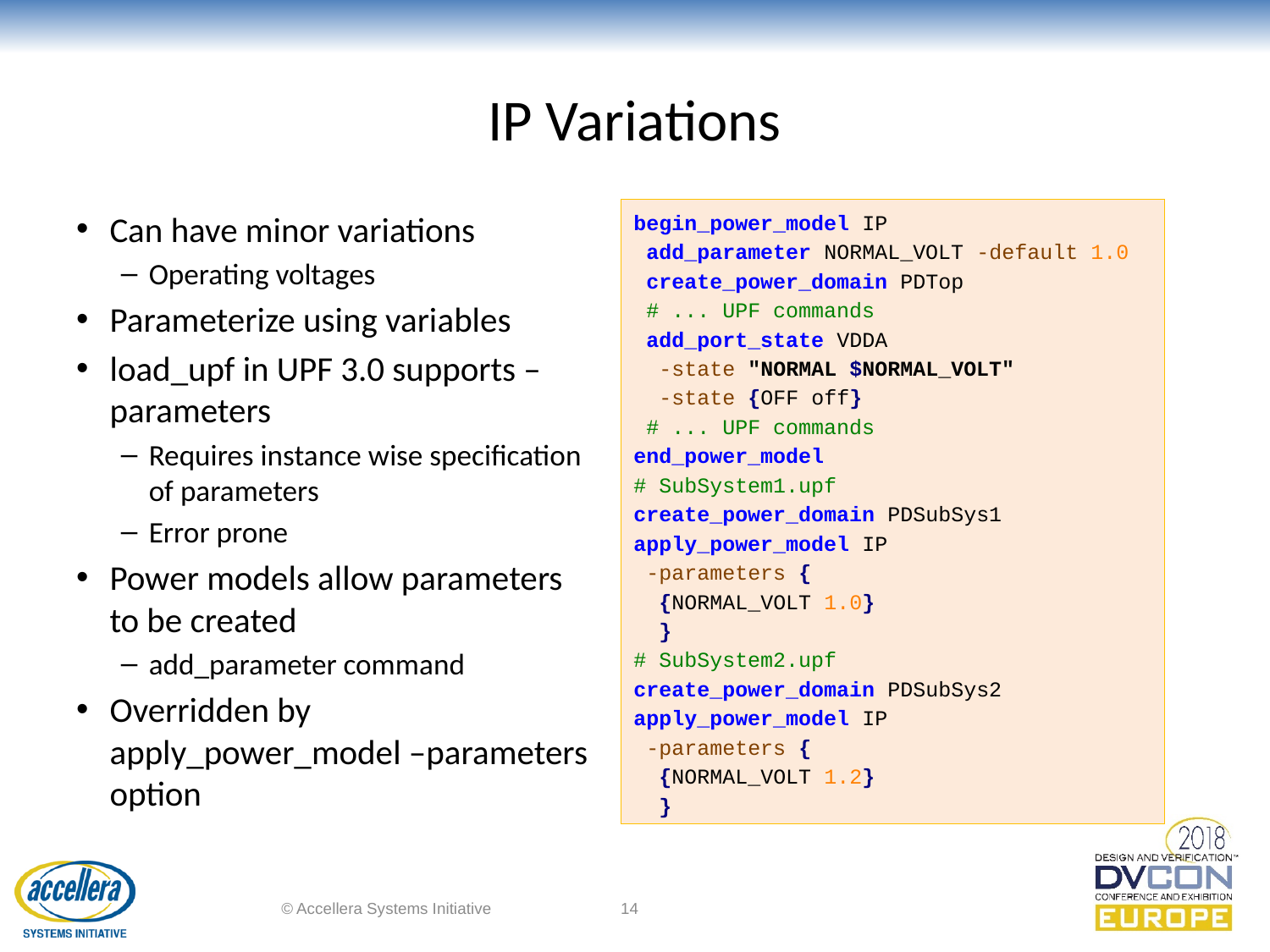

# IP Variations
begin_power_model IP
 add_parameter NORMAL_VOLT -default 1.0
 create_power_domain PDTop
 # ... UPF commands
 add_port_state VDDA
  -state "NORMAL $NORMAL_VOLT"
  -state {OFF off}
 # ... UPF commands
end_power_model
# SubSystem1.upf
create_power_domain PDSubSys1
apply_power_model IP
 -parameters {
  {NORMAL_VOLT 1.0}
  }
# SubSystem2.upf
create_power_domain PDSubSys2
apply_power_model IP
 -parameters {
  {NORMAL_VOLT 1.2}
  }
Can have minor variations
Operating voltages
Parameterize using variables
load_upf in UPF 3.0 supports –parameters
Requires instance wise specification of parameters
Error prone
Power models allow parameters to be created
add_parameter command
Overridden by apply_power_model –parameters option
© Accellera Systems Initiative
14